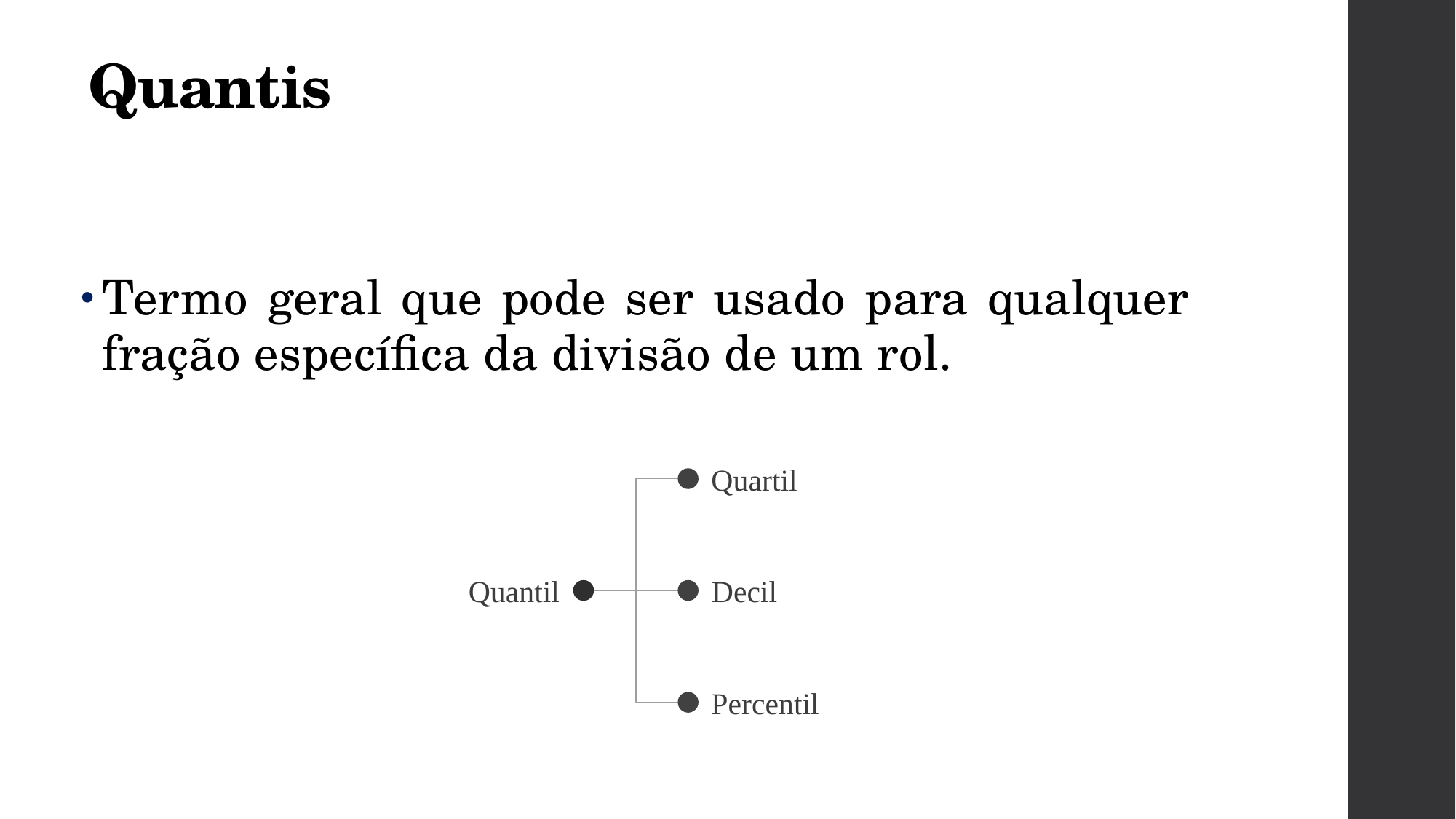

Quantis
Termo geral que pode ser usado para qualquer fração específica da divisão de um rol.

Quartil

Quantil

Decil

Percentil